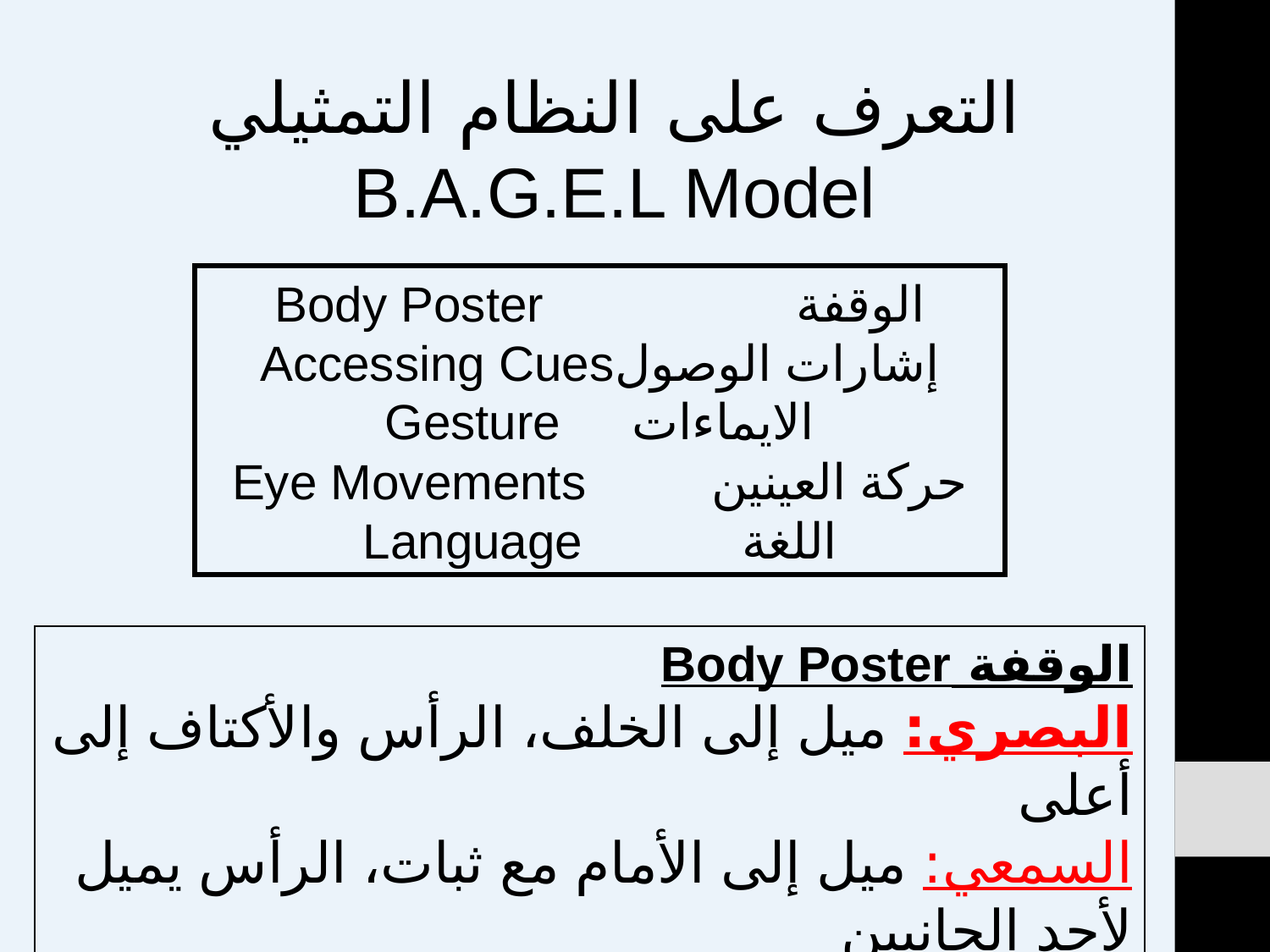

التعرف على النظام التمثيلي
B.A.G.E.L Model
الوقفة			Body Poster
إشارات الوصول	Accessing Cues
الايماءات		Gesture
حركة العينين		Eye Movements
اللغة			Language
الوقفة 	Body Poster
البصري: ميل إلى الخلف، الرأس والأكتاف إلى أعلى
السمعي: ميل إلى الأمام مع ثبات، الرأس يميل لأحد الجانبين
الحسي: ميل أكبر إلى الأمام، الرأس والأكتاف إلى أسفل